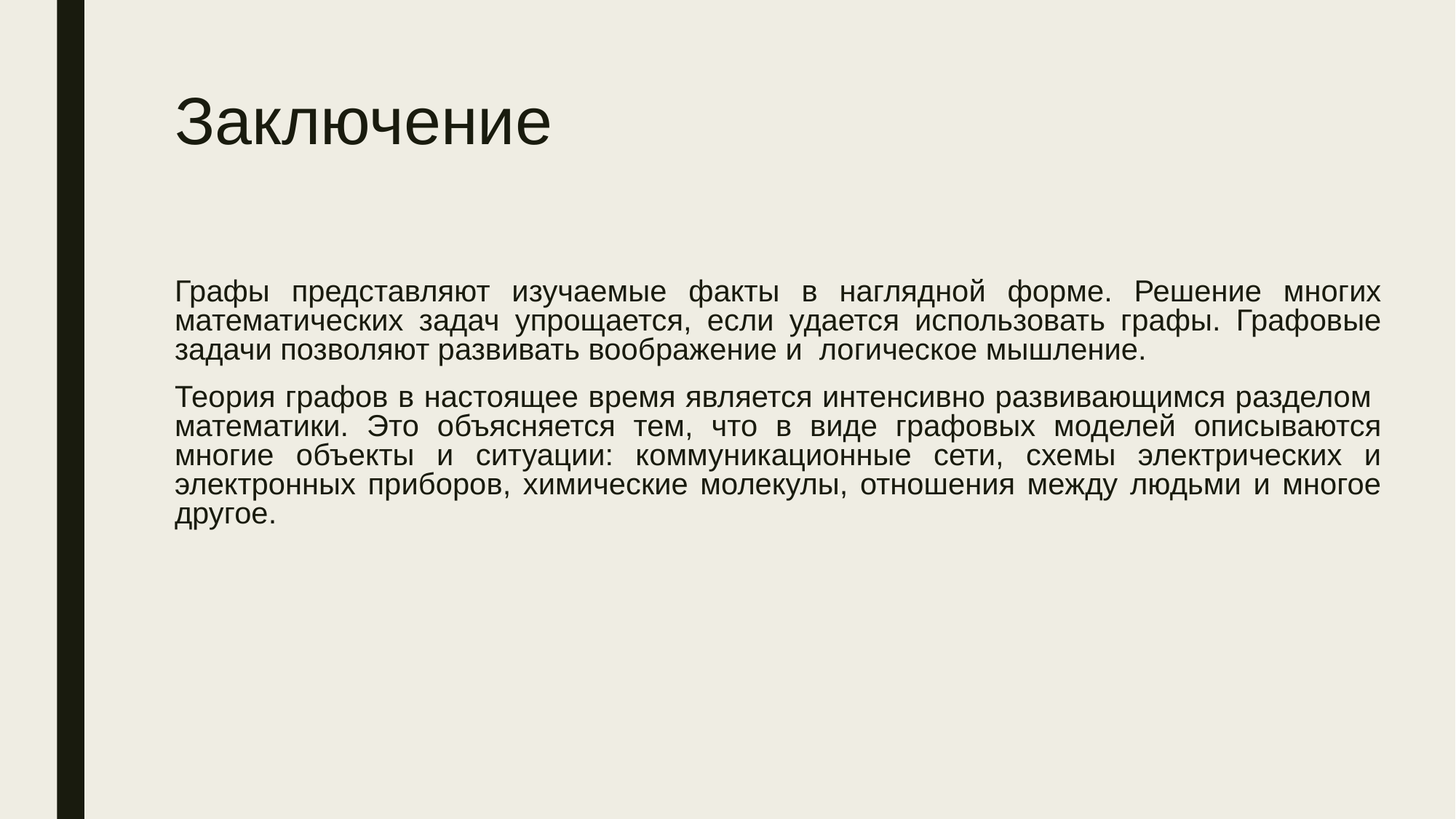

# Заключение
Графы представляют изучаемые факты в наглядной форме. Решение многих математических задач упрощается, если удается использовать графы. Графовые задачи позволяют развивать воображение и  логическое мышление.
Теория графов в настоящее время является интенсивно развивающимся разделом  математики. Это объясняется тем, что в виде графовых моделей описываются многие объекты и ситуации: коммуникационные сети, схемы электрических и электронных приборов, химические молекулы, отношения между людьми и многое другое.